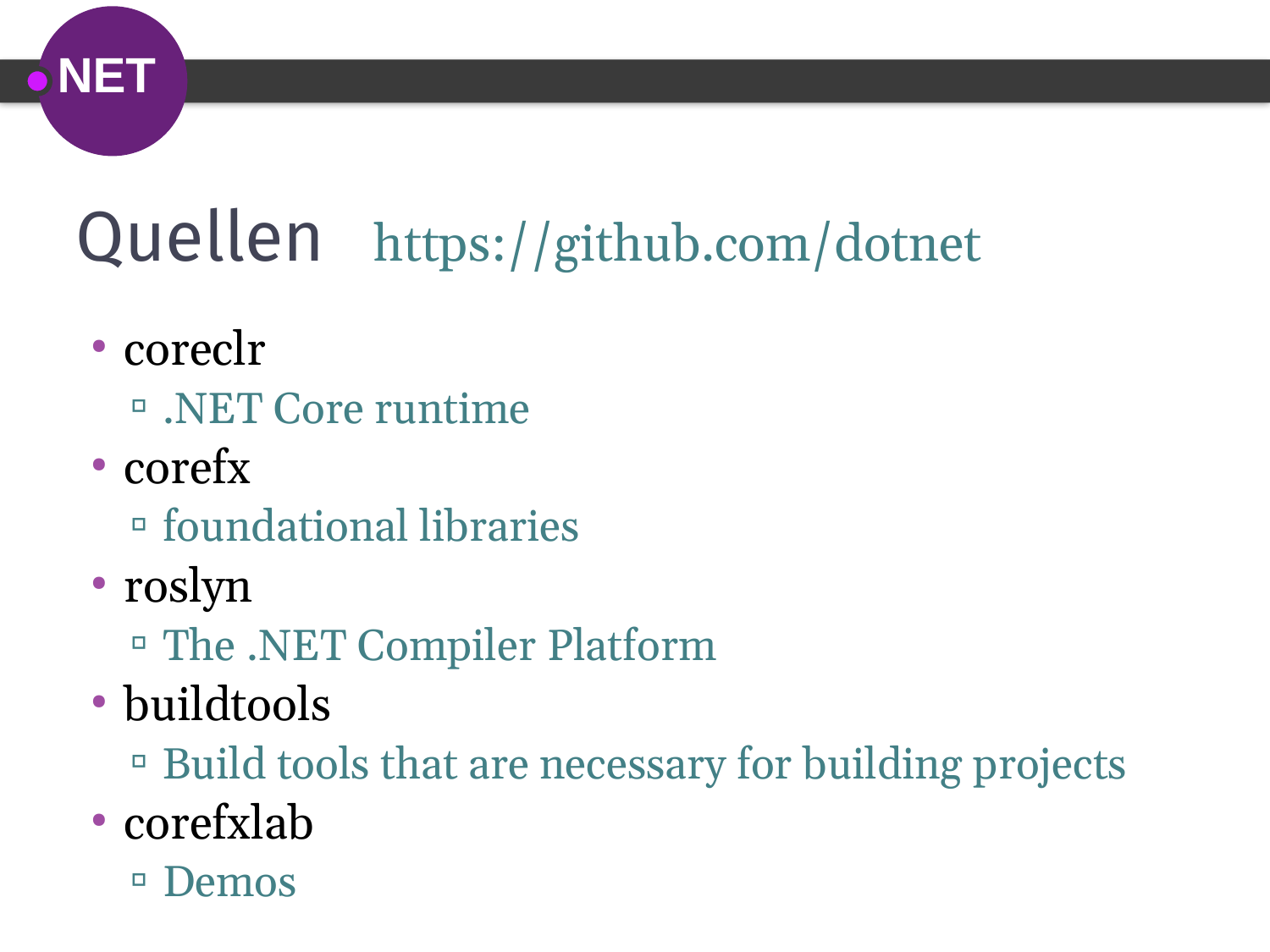

# Quellen   https://github.com/dotnet
coreclr
.NET Core runtime
corefx
foundational libraries
roslyn
The .NET Compiler Platform
buildtools
Build tools that are necessary for building projects
corefxlab
Demos